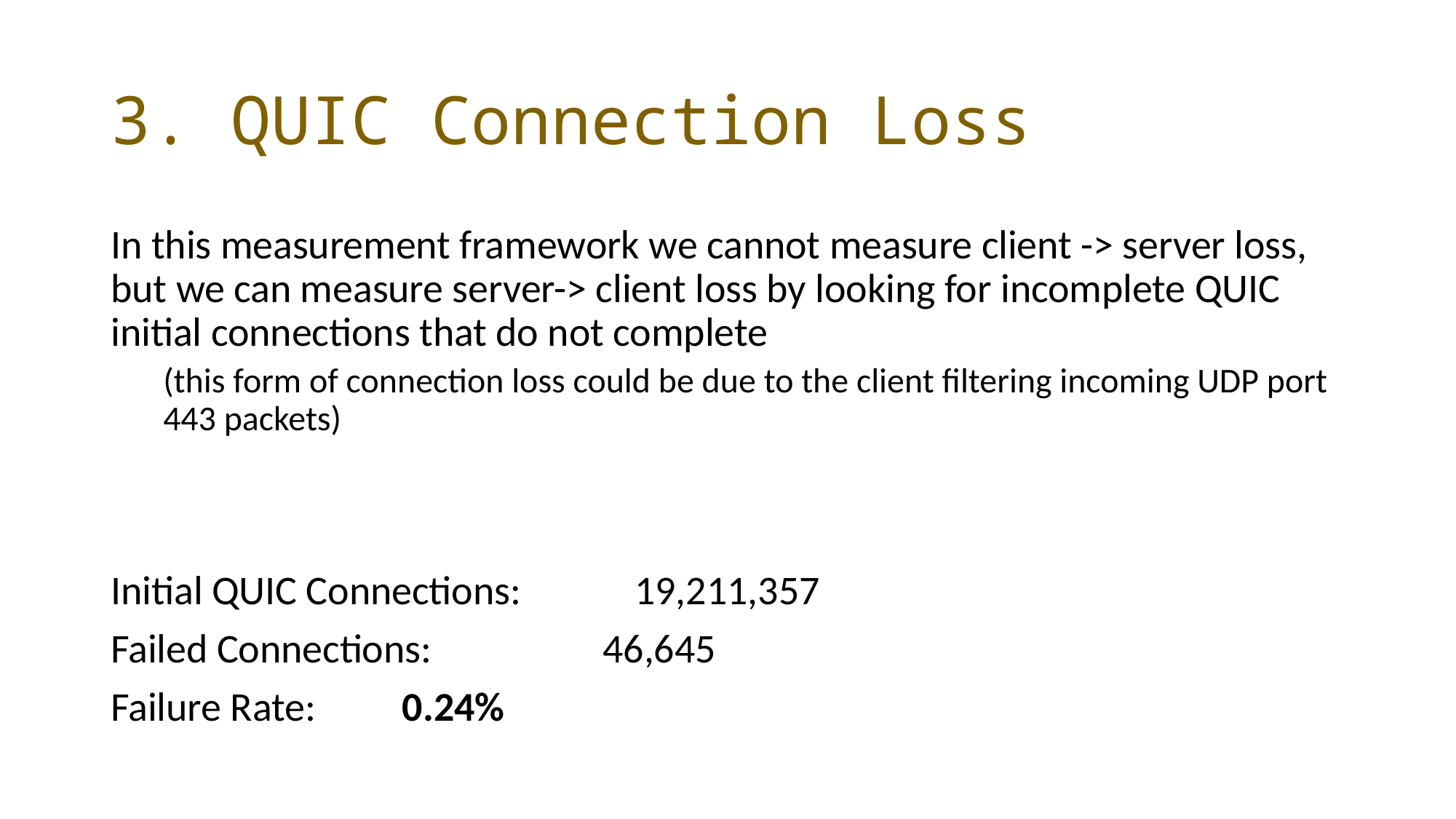

# 3. QUIC Connection Loss
In this measurement framework we cannot measure client -> server loss, but we can measure server-> client loss by looking for incomplete QUIC initial connections that do not complete
(this form of connection loss could be due to the client filtering incoming UDP port 443 packets)

Initial QUIC Connections: 	19,211,357
Failed Connections:		        46,645
Failure Rate:				         0.24%